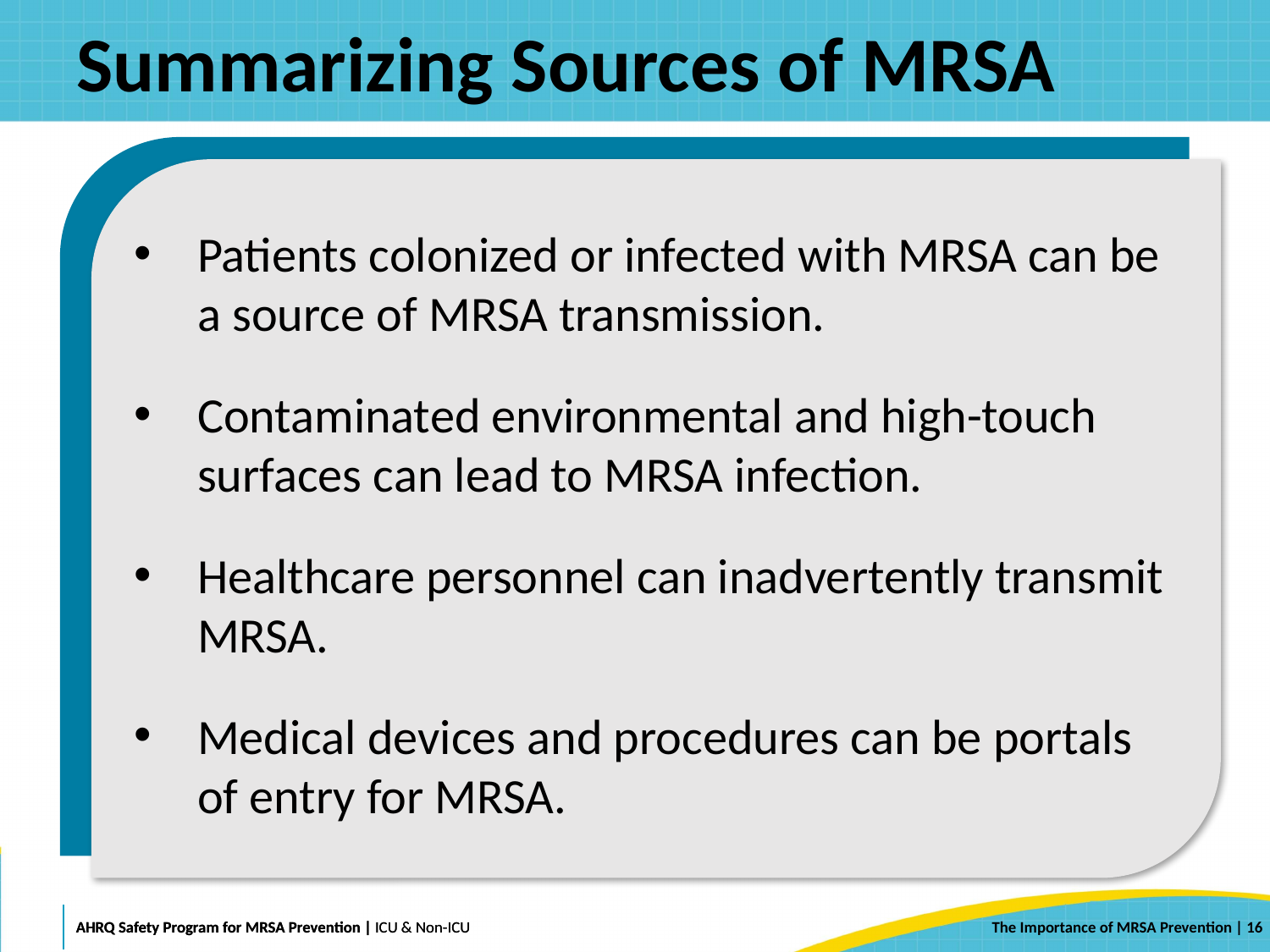

# Summarizing Sources of MRSA
Patients colonized or infected with MRSA can be a source of MRSA transmission.
Contaminated environmental and high-touch surfaces can lead to MRSA infection.
Healthcare personnel can inadvertently transmit MRSA.
Medical devices and procedures can be portals of entry for MRSA.
 | 16